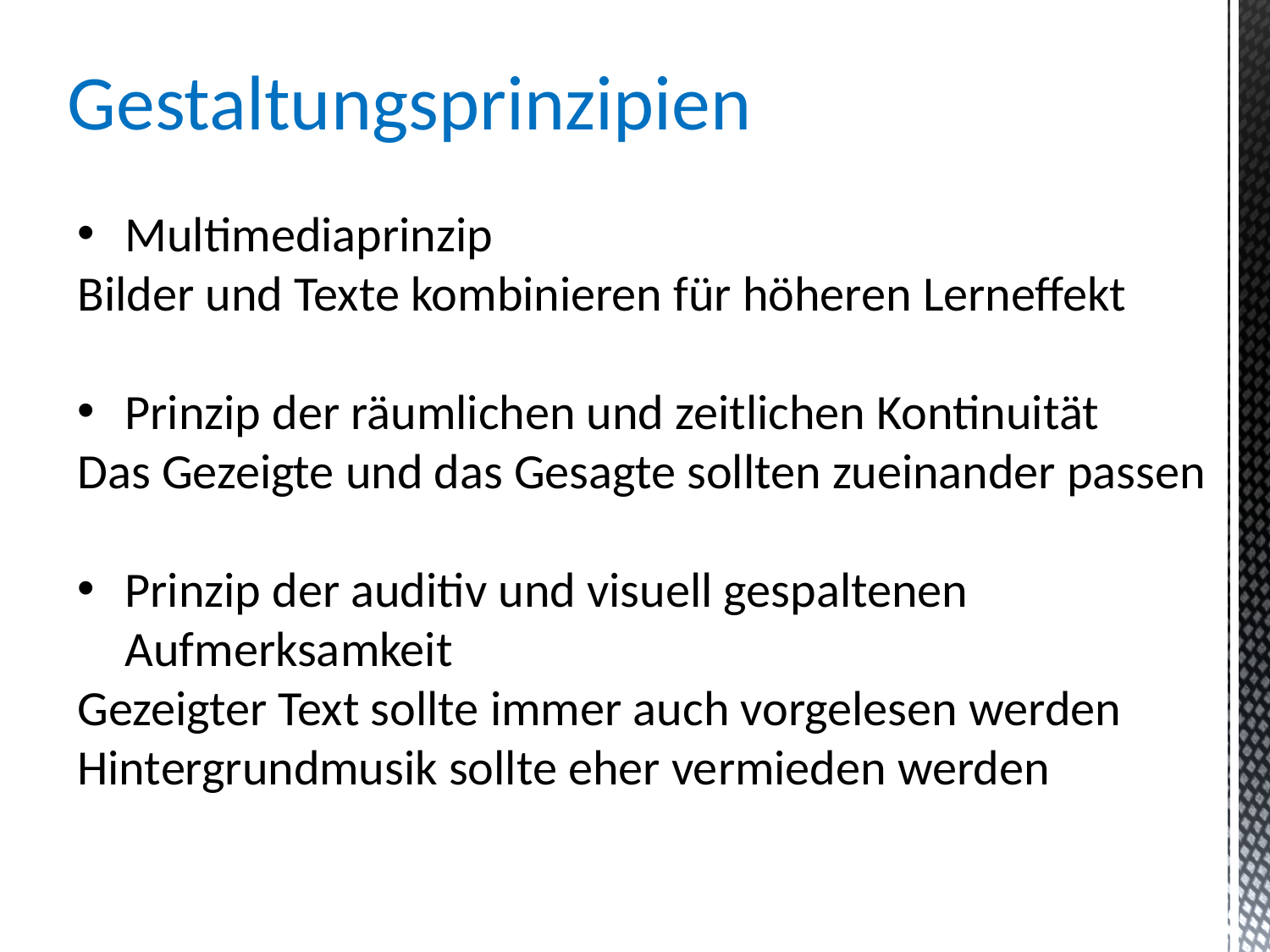

Gestaltungsprinzipien
Multimediaprinzip
Bilder und Texte kombinieren für höheren Lerneffekt

Prinzip der räumlichen und zeitlichen Kontinuität
Das Gezeigte und das Gesagte sollten zueinander passen

Prinzip der auditiv und visuell gespaltenen Aufmerksamkeit
Gezeigter Text sollte immer auch vorgelesen werden
Hintergrundmusik sollte eher vermieden werden